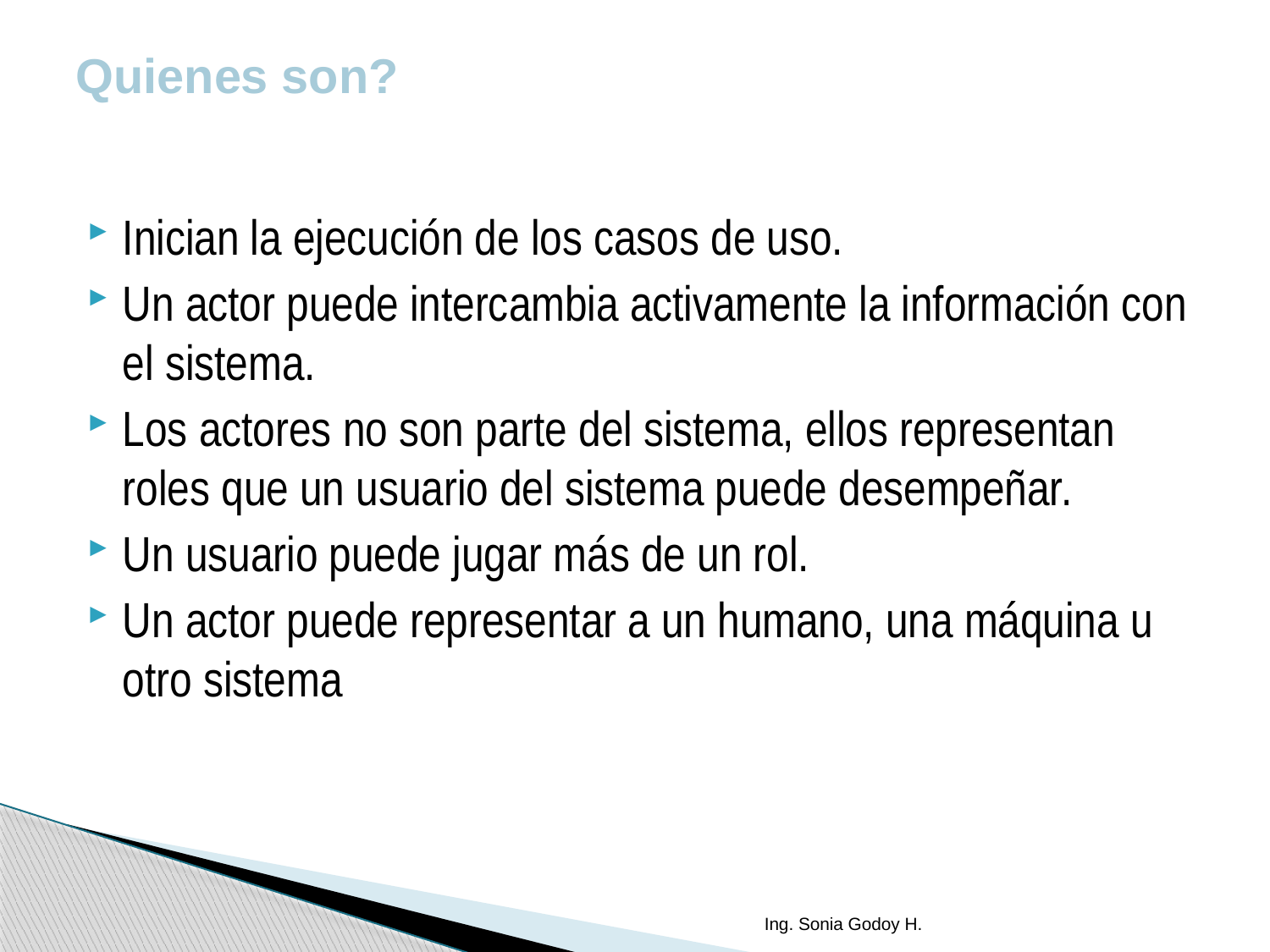

# Quienes son?

Inician la ejecución de los casos de uso.
Un actor puede intercambia activamente la información con el sistema.
Los actores no son parte del sistema, ellos representan roles que un usuario del sistema puede desempeñar.
Un usuario puede jugar más de un rol.
Un actor puede representar a un humano, una máquina u otro sistema

Ing. Sonia Godoy H.